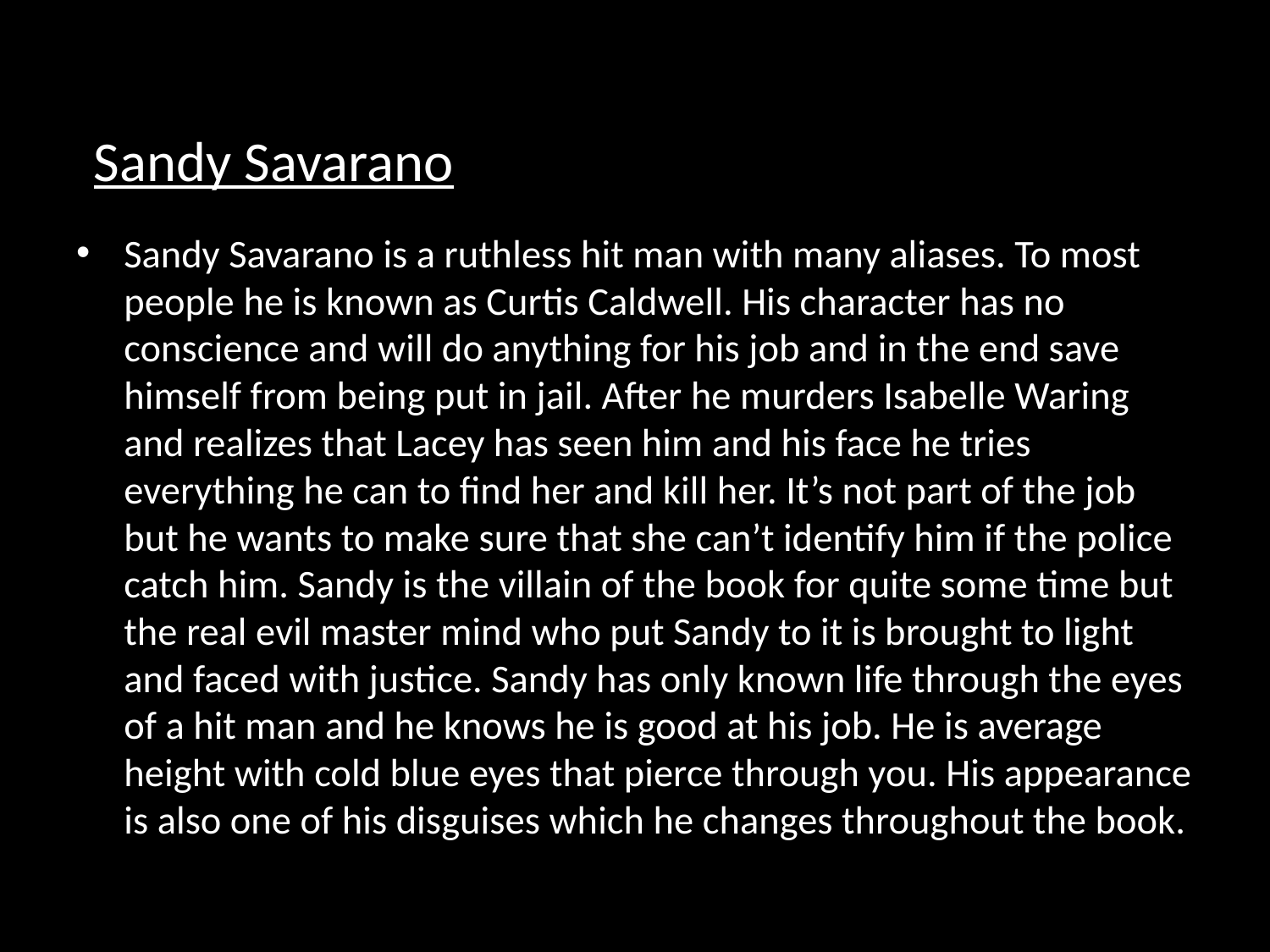

# Sandy Savarano
Sandy Savarano is a ruthless hit man with many aliases. To most people he is known as Curtis Caldwell. His character has no conscience and will do anything for his job and in the end save himself from being put in jail. After he murders Isabelle Waring and realizes that Lacey has seen him and his face he tries everything he can to find her and kill her. It’s not part of the job but he wants to make sure that she can’t identify him if the police catch him. Sandy is the villain of the book for quite some time but the real evil master mind who put Sandy to it is brought to light and faced with justice. Sandy has only known life through the eyes of a hit man and he knows he is good at his job. He is average height with cold blue eyes that pierce through you. His appearance is also one of his disguises which he changes throughout the book.